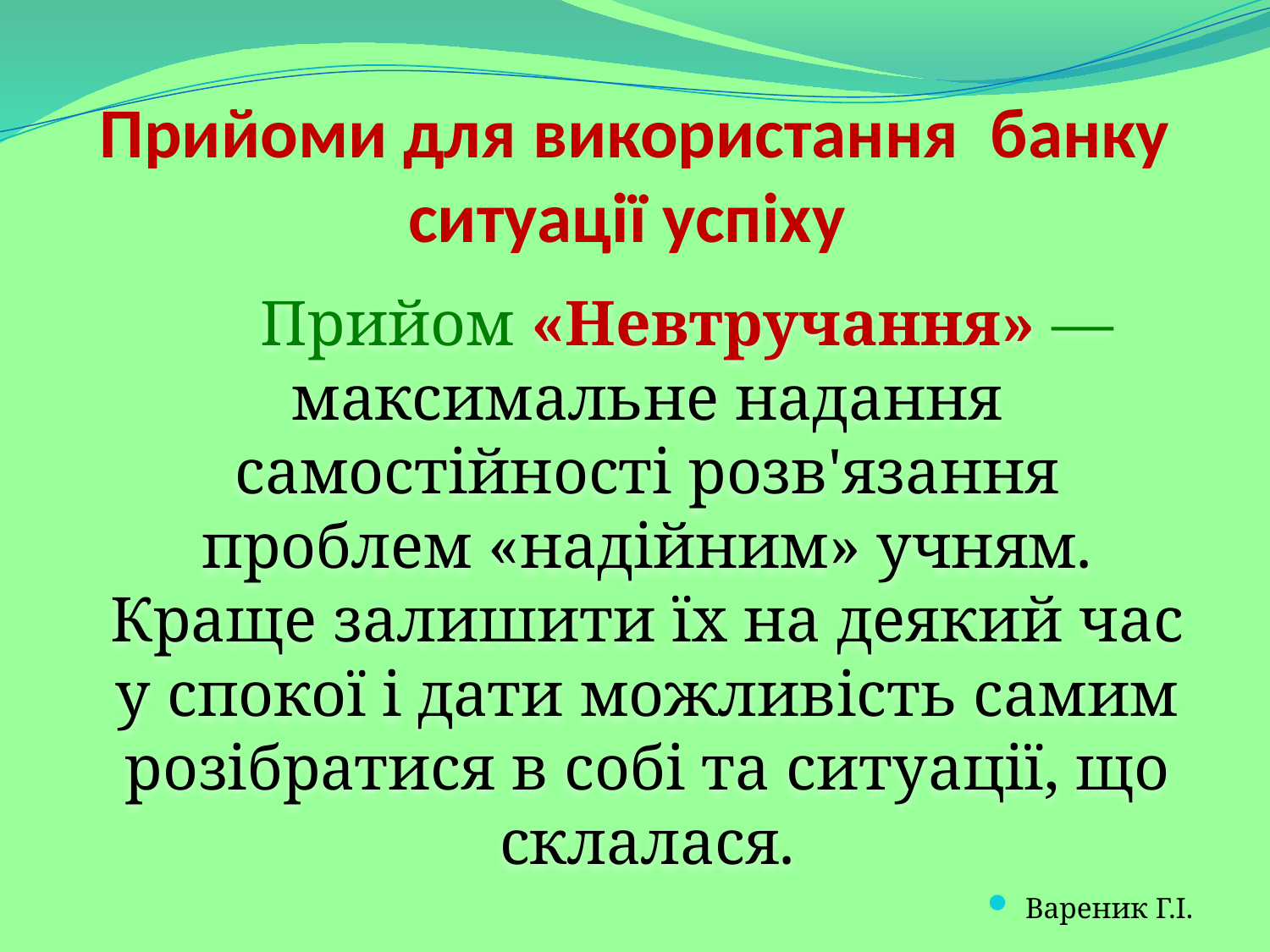

# Прийоми для використання  банку ситуації успіху
       Прийом «Невтручання» — максимальне надання самостійності розв'язання проблем «надійним» учням. Краще залишити їх на деякий час у спокої і дати можливість самим розібратися в собі та ситуації, що склалася.

Вареник Г.І.